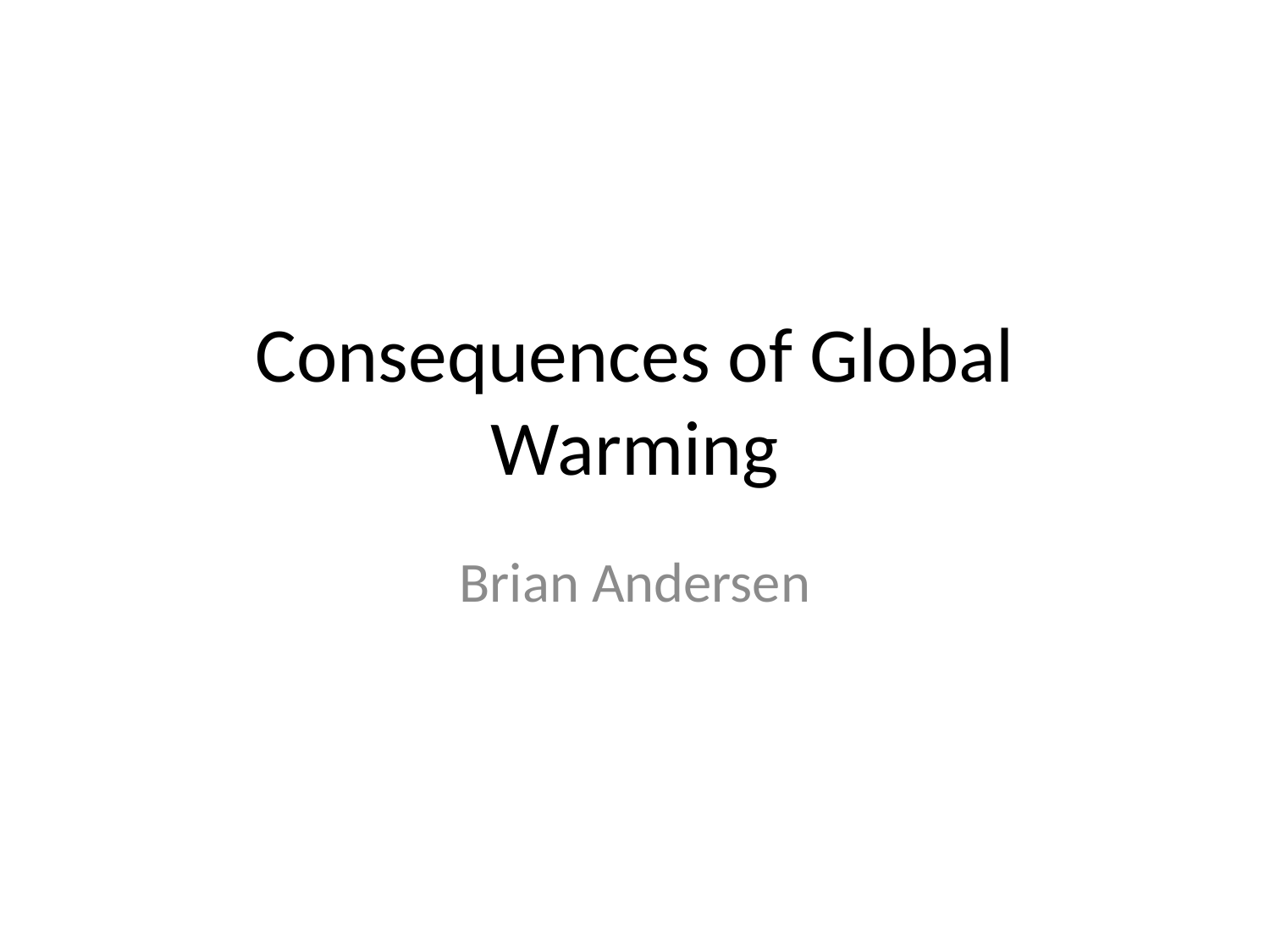

# Consequences of Global Warming
Brian Andersen